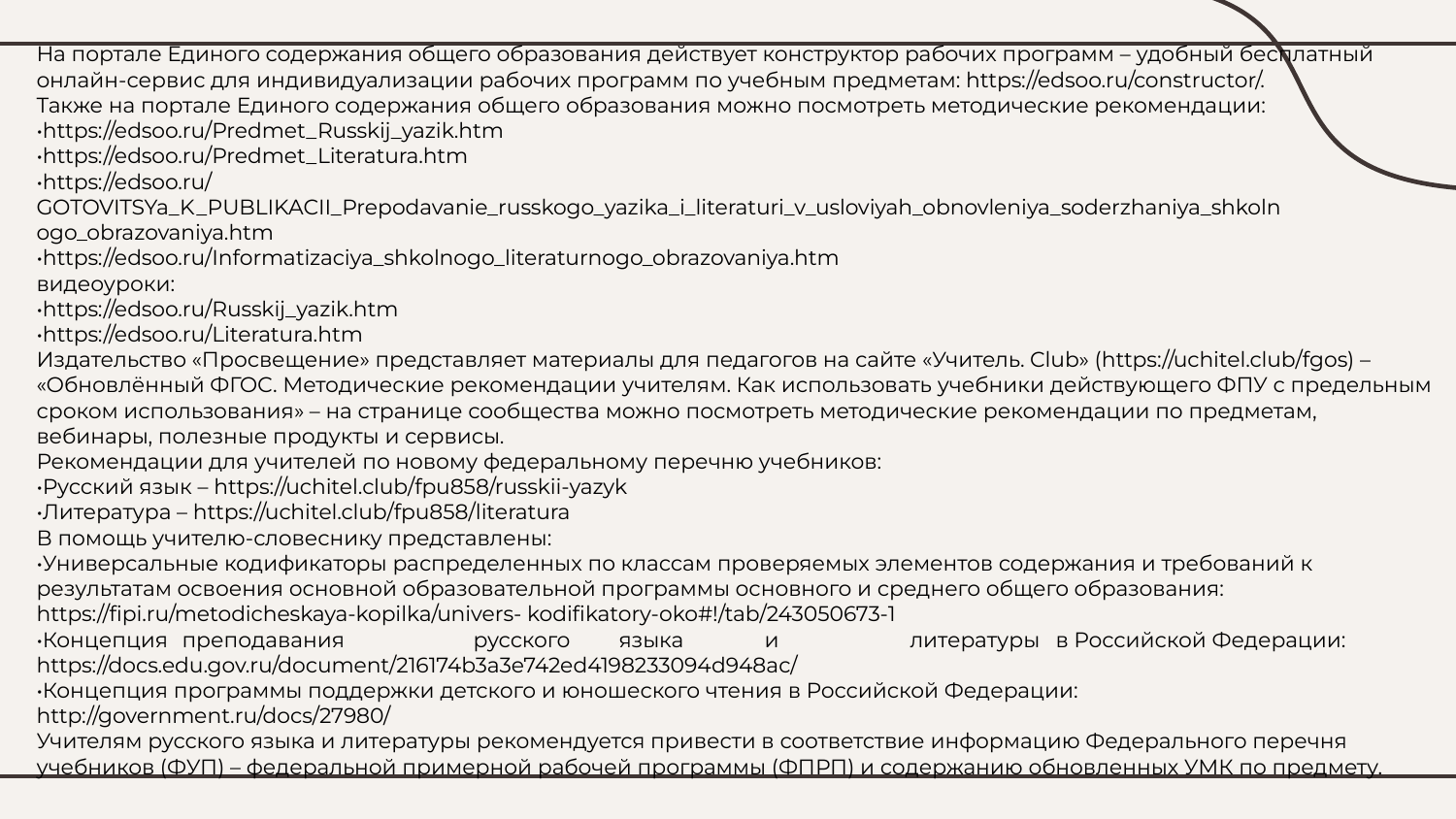

На портале Единого содержания общего образования действует конструктор рабочих программ – удобный бесплатный онлайн-сервис для индивидуализации рабочих программ по учебным предметам: https://edsoo.ru/constructor/.
Также на портале Единого содержания общего образования можно посмотреть методические рекомендации:
•https://edsoo.ru/Predmet_Russkij_yazik.htm
•https://edsoo.ru/Predmet_Literatura.htm
•https://edsoo.ru/GOTOVITSYa_K_PUBLIKACII_Prepodavanie_russkogo_yazika_i_literaturi_v_usloviyah_obnovleniya_soderzhaniya_shkoln ogo_obrazovaniya.htm
•https://edsoo.ru/Informatizaciya_shkolnogo_literaturnogo_obrazovaniya.htm
видеоуроки:
•https://edsoo.ru/Russkij_yazik.htm
•https://edsoo.ru/Literatura.htm
Издательство «Просвещение» представляет материалы для педагогов на сайте «Учитель. Club» (https://uchitel.club/fgos) – «Обновлённый ФГОС. Методические рекомендации учителям. Как использовать учебники действующего ФПУ с предельным сроком использования» – на странице сообщества можно посмотреть методические рекомендации по предметам, вебинары, полезные продукты и сервисы.
Рекомендации для учителей по новому федеральному перечню учебников:
•Русский язык – https://uchitel.club/fpu858/russkii-yazyk
•Литература – https://uchitel.club/fpu858/literatura
В помощь учителю-словеснику представлены:
•Универсальные кодификаторы распределенных по классам проверяемых элементов содержания и требований к результатам освоения основной образовательной программы основного и среднего общего образования: https://fipi.ru/metodicheskaya-kopilka/univers- kodifikatory-oko#!/tab/243050673-1
•Концепция	преподавания	русского	языка	и	литературы	в Российской Федерации:
https://docs.edu.gov.ru/document/216174b3a3e742ed4198233094d948ac/
•Концепция программы поддержки детского и юношеского чтения в Российской Федерации: http://government.ru/docs/27980/
Учителям русского языка и литературы рекомендуется привести в соответствие информацию Федерального перечня учебников (ФУП) – федеральной примерной рабочей программы (ФПРП) и содержанию обновленных УМК по предмету.

#